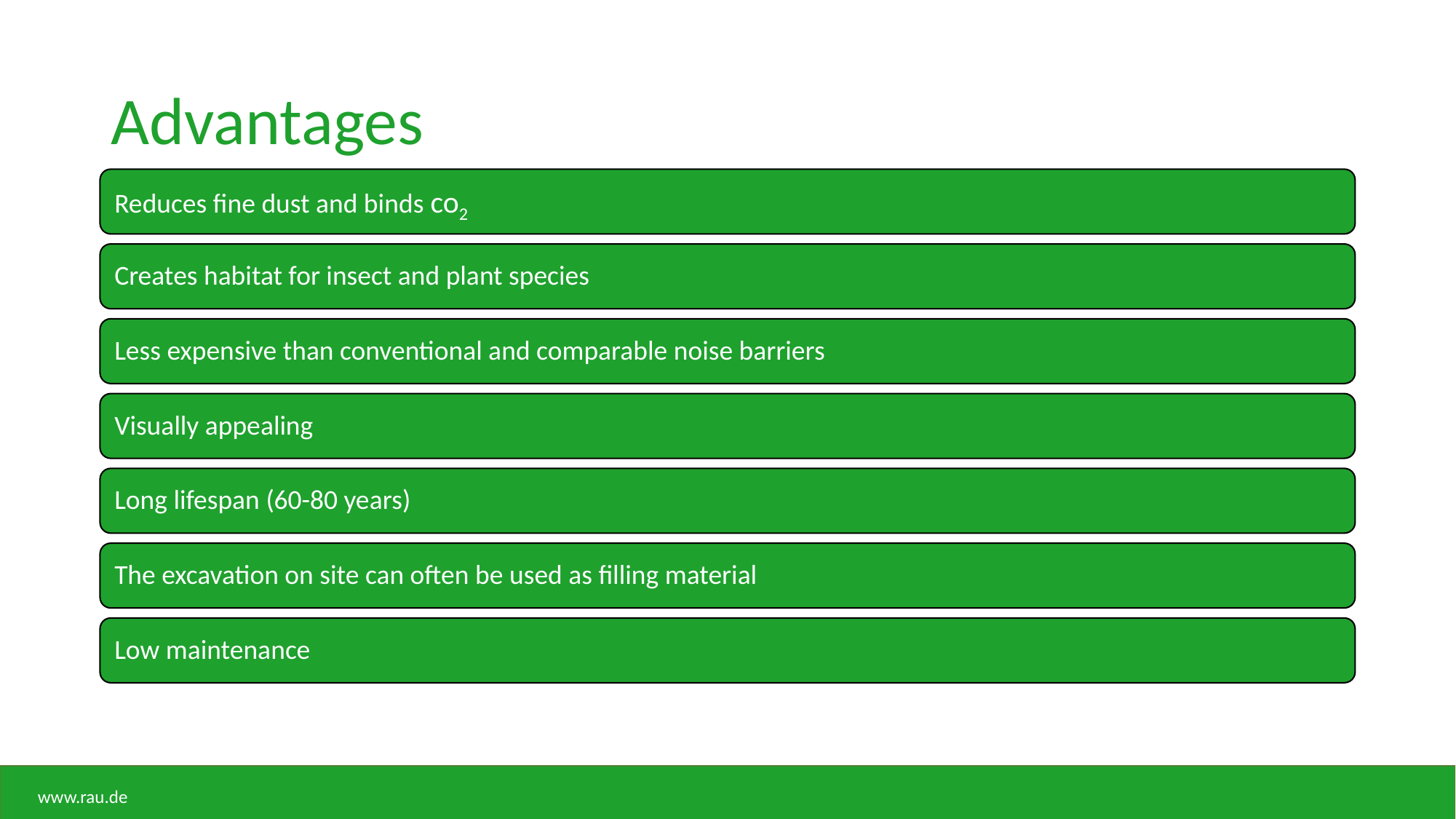

# Advantages
Reduces fine dust and binds co2
Creates habitat for insect and plant species
Less expensive than conventional and comparable noise barriers
Visually appealing
Long lifespan (60-80 years)
The excavation on site can often be used as filling material
Low maintenance